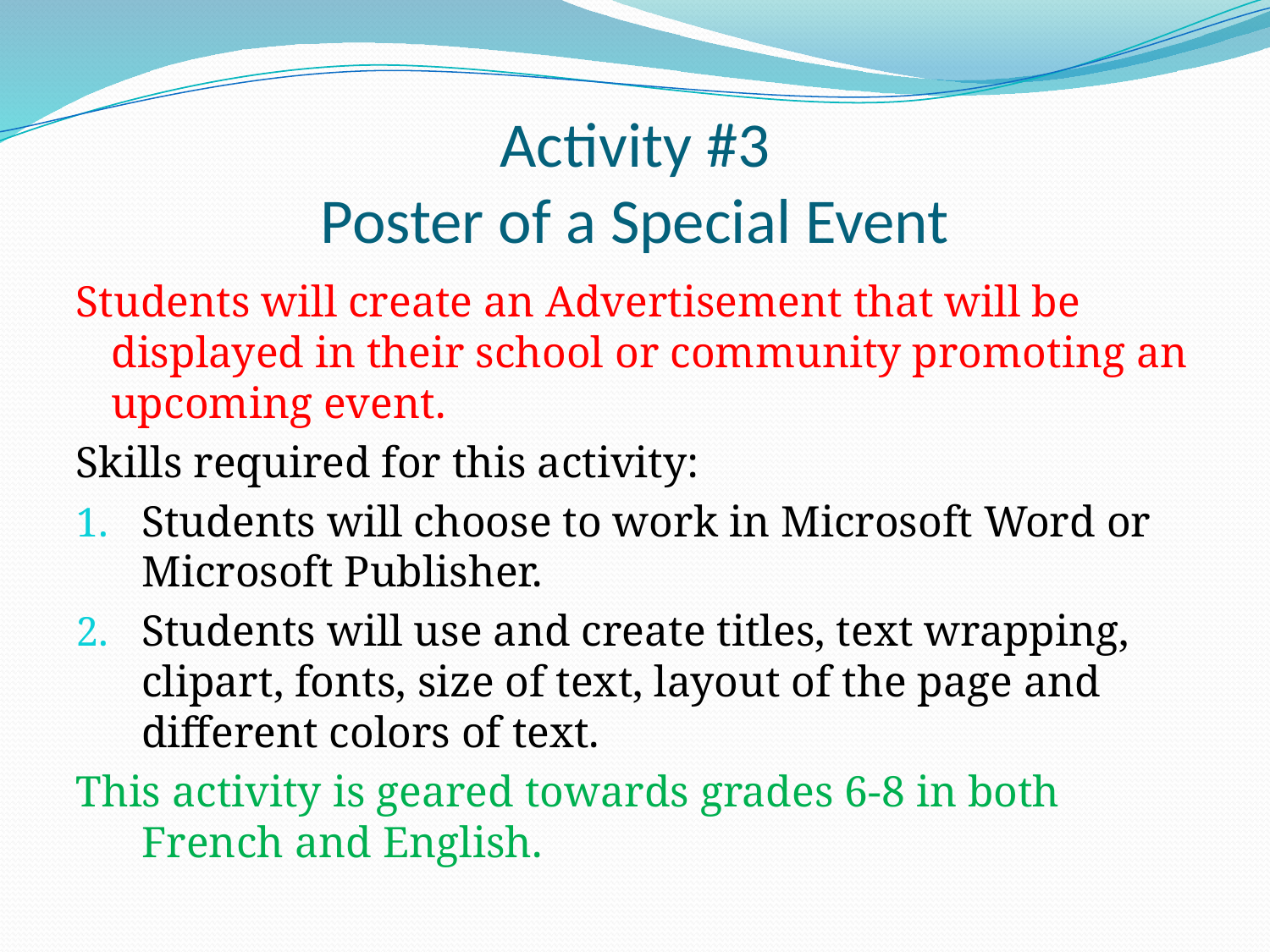

# Activity #3 Poster of a Special Event
Students will create an Advertisement that will be displayed in their school or community promoting an upcoming event.
Skills required for this activity:
Students will choose to work in Microsoft Word or Microsoft Publisher.
Students will use and create titles, text wrapping,  clipart, fonts, size of text, layout of the page and different colors of text.
This activity is geared towards grades 6-8 in both French and English.